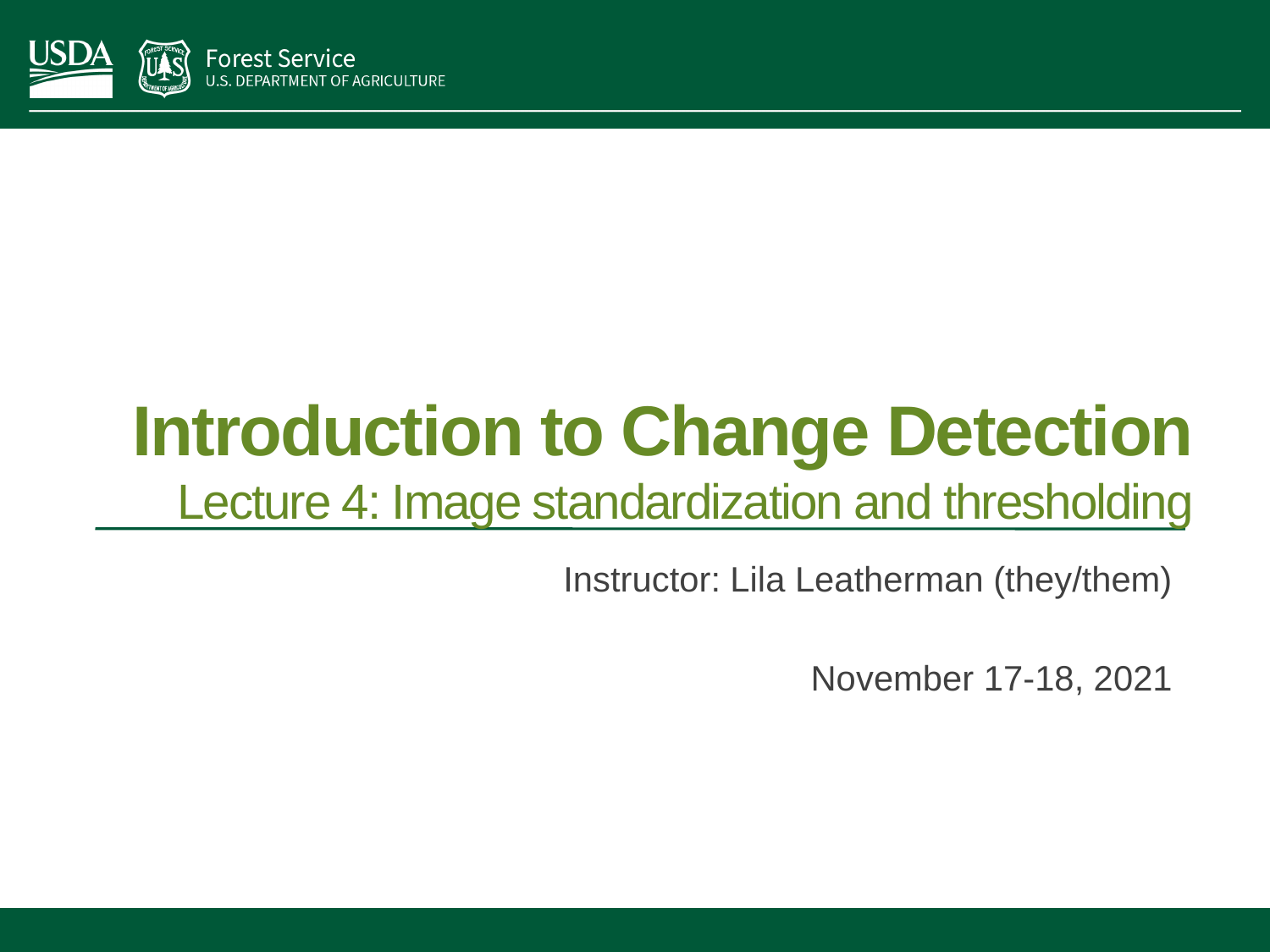

Introduction to Change Detection
Lecture 4: Image standardization and thresholding
Instructor: Lila Leatherman (they/them)

November 17-18, 2021